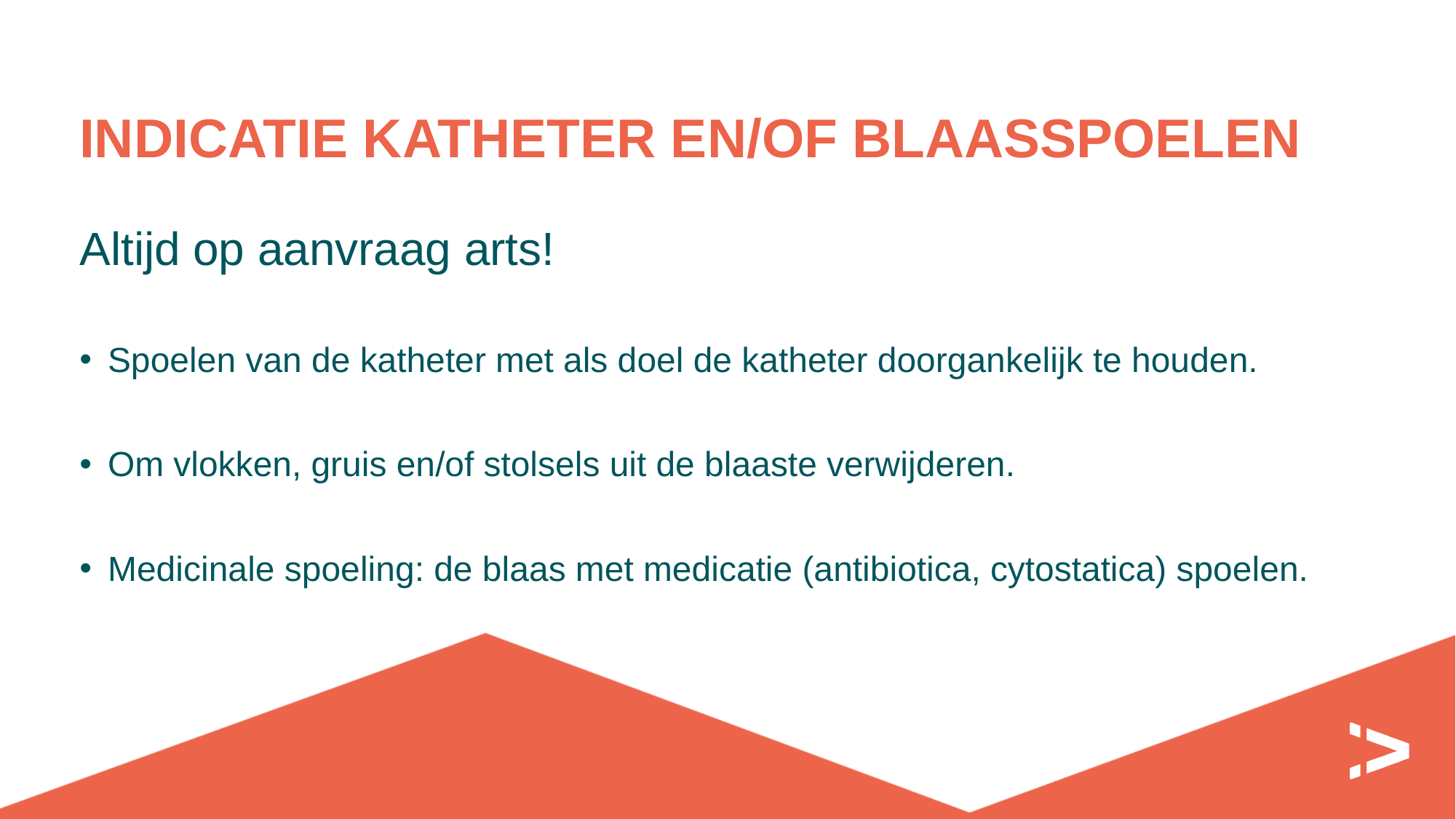

# Indicatie katheter en/of blaasspoelen
Altijd op aanvraag arts!

Spoelen van de katheter met als doel de katheter doorgankelijk te houden.

Om vlokken, gruis en/of stolsels uit de blaaste verwijderen.

Medicinale spoeling: de blaas met medicatie (antibiotica, cytostatica) spoelen.